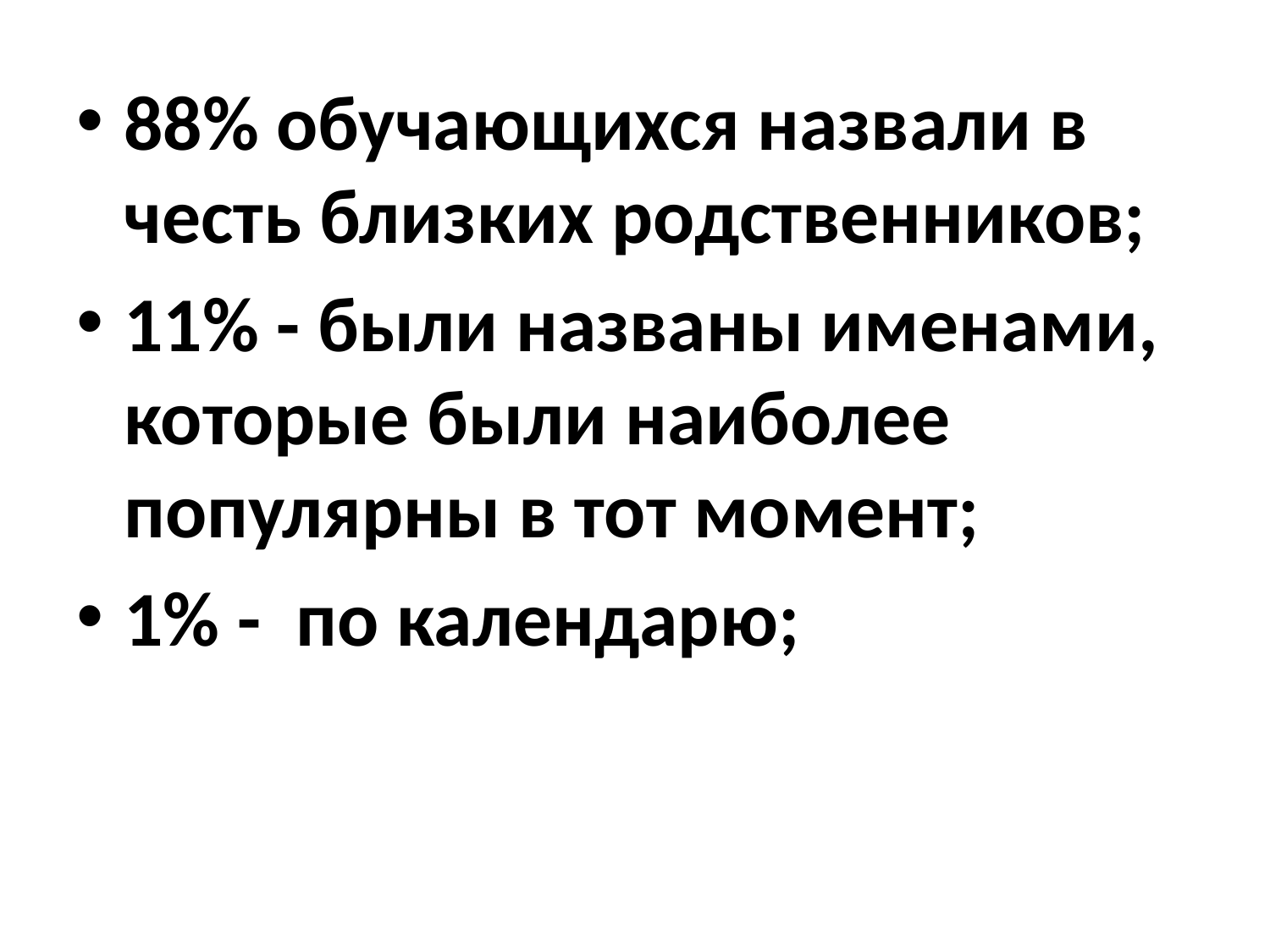

#
88% обучающихся назвали в честь близких родственников;
11% - были названы именами, которые были наиболее популярны в тот момент;
1% -  по календарю;